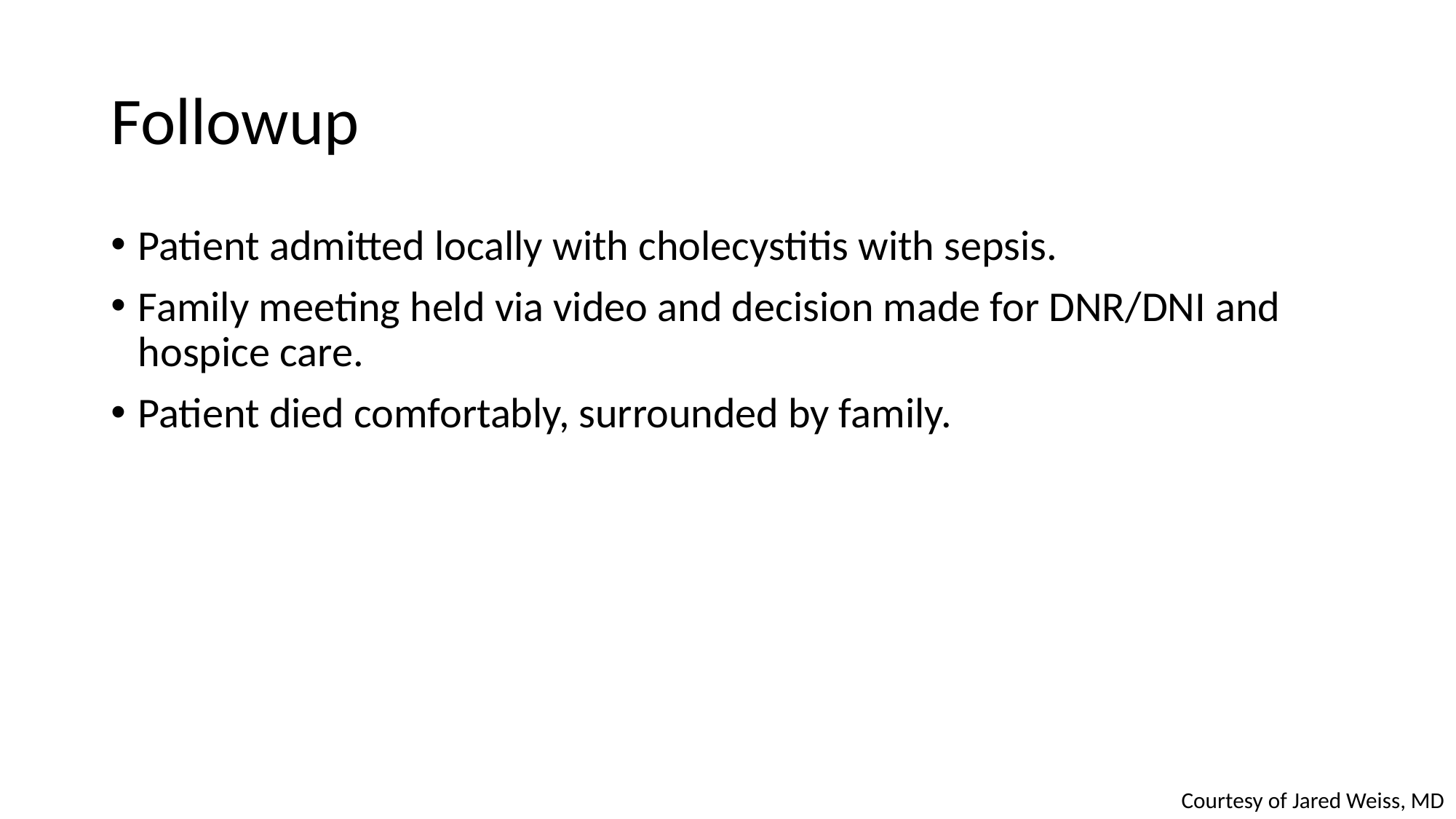

# Followup
Patient admitted locally with cholecystitis with sepsis.
Family meeting held via video and decision made for DNR/DNI and hospice care.
Patient died comfortably, surrounded by family.
Courtesy of Jared Weiss, MD